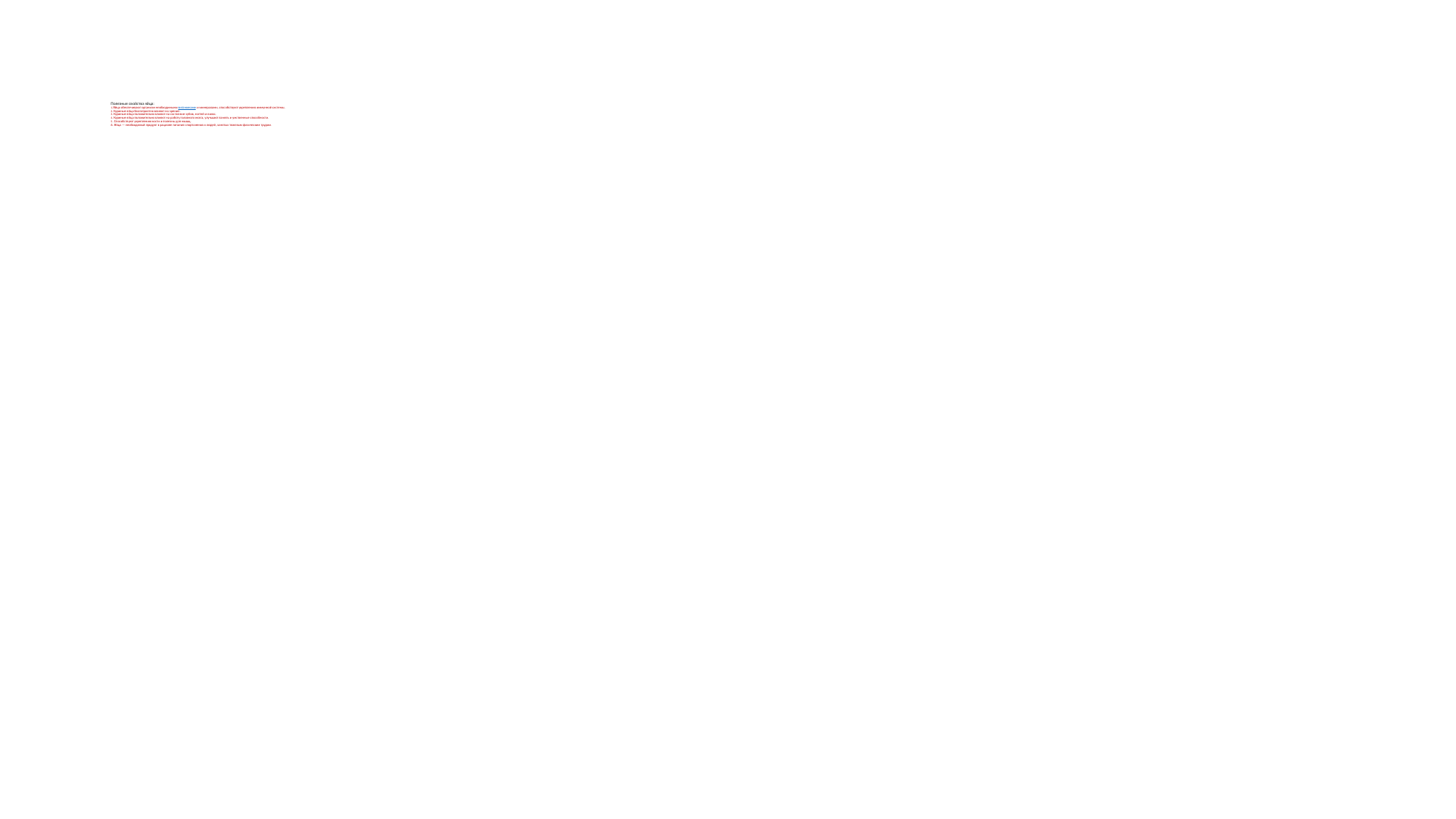

# Полезные свойства яйца: 1.Яйца обеспечивают организм необходимыми витаминами и минералами, способствуют укреплению иммунной системы. 2. Куриные яйца благоприятно влияют на зрение. 3. Куриные яйца положительно влияют на состояние зубов, ногтей и волос. 4. Куриные яйца положительно влияют на работу головного мозга, улучшают память и умственные способности. 5. Способствуют укреплению кости и полезны для мышц. 6. Яйца — необходимый продукт в рационе питания спортсменов и людей, занятых тяжелым физическим трудом.